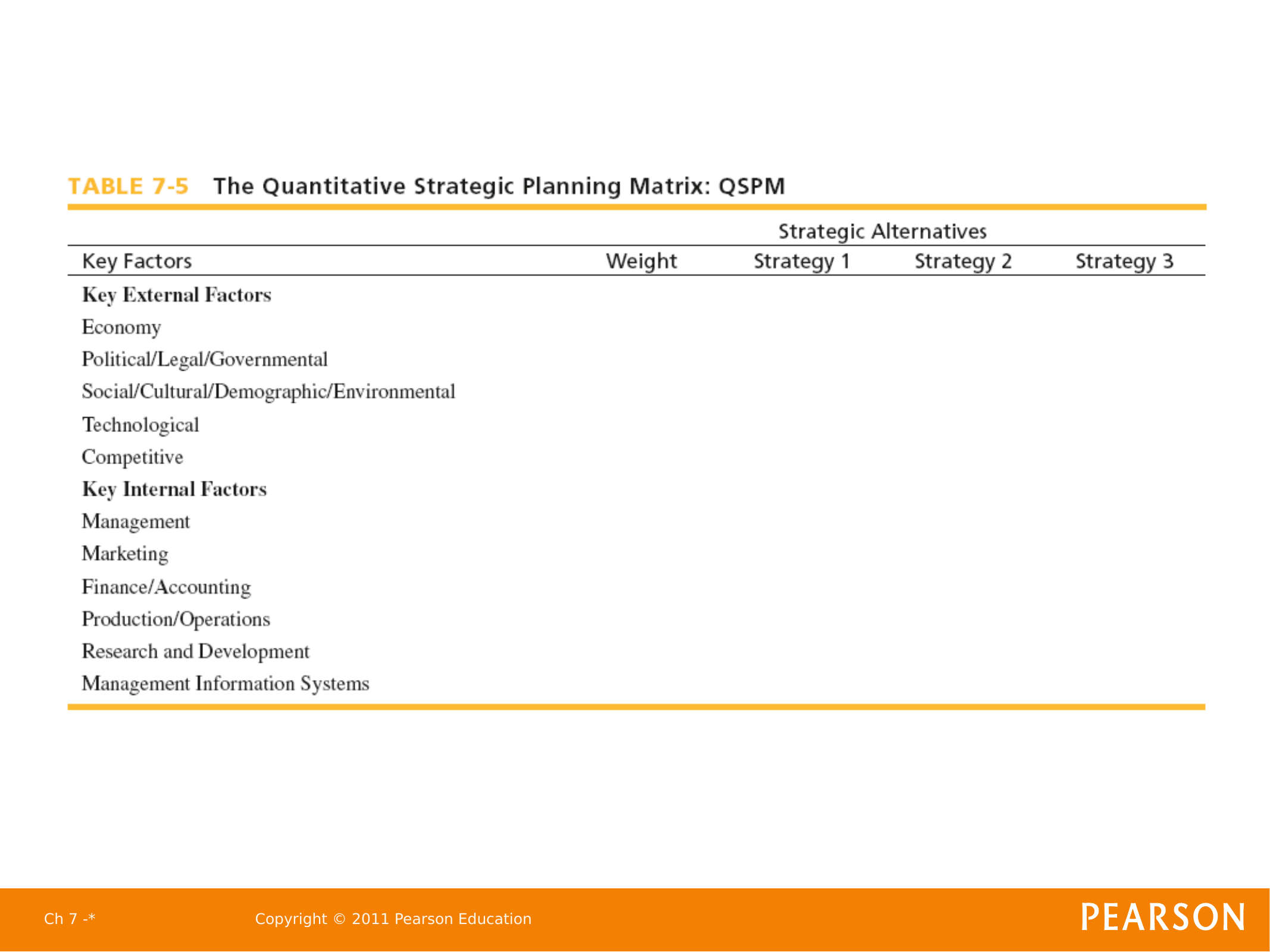

Ch 7 -*
Copyright © 2011 Pearson Education